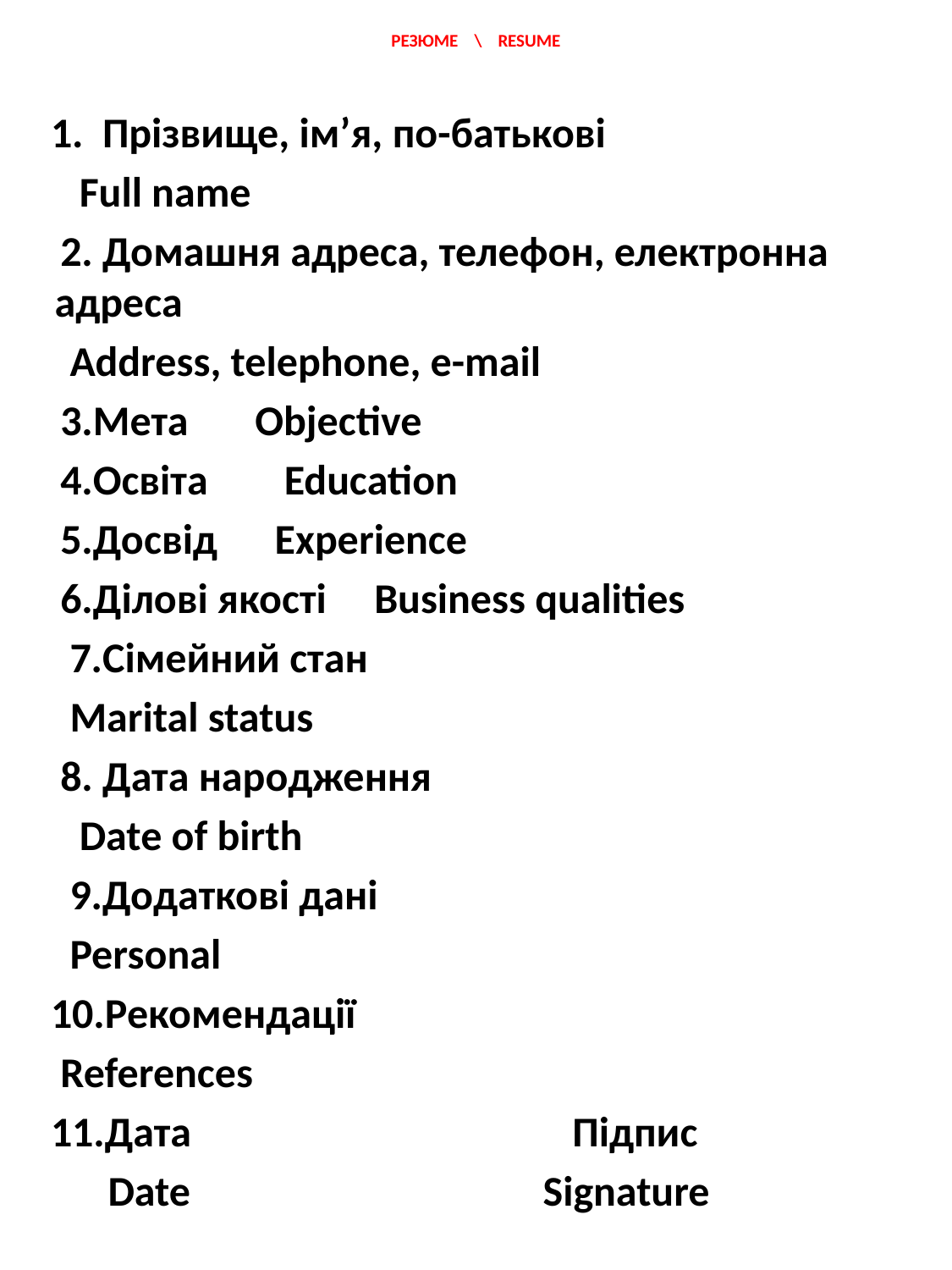

# РЕЗЮМЕ    \    RESUME
    1.  Прізвище, ім’я, по-батькові
       Full name
     2. Домашня адреса, телефон, електронна         адреса
      Address, telephone, e-mail
     3.Мета       Objective
     4.Освіта        Education
     5.Досвід      Experience
     6.Ділові якості     Business qualities
      7.Сімейний стан
      Marital status
     8. Дата народження
       Date of birth
      9.Додаткові дані
      Personal
    10.Рекомендації
     References
    11.Дата                                        Підпис
          Date                                     Signature